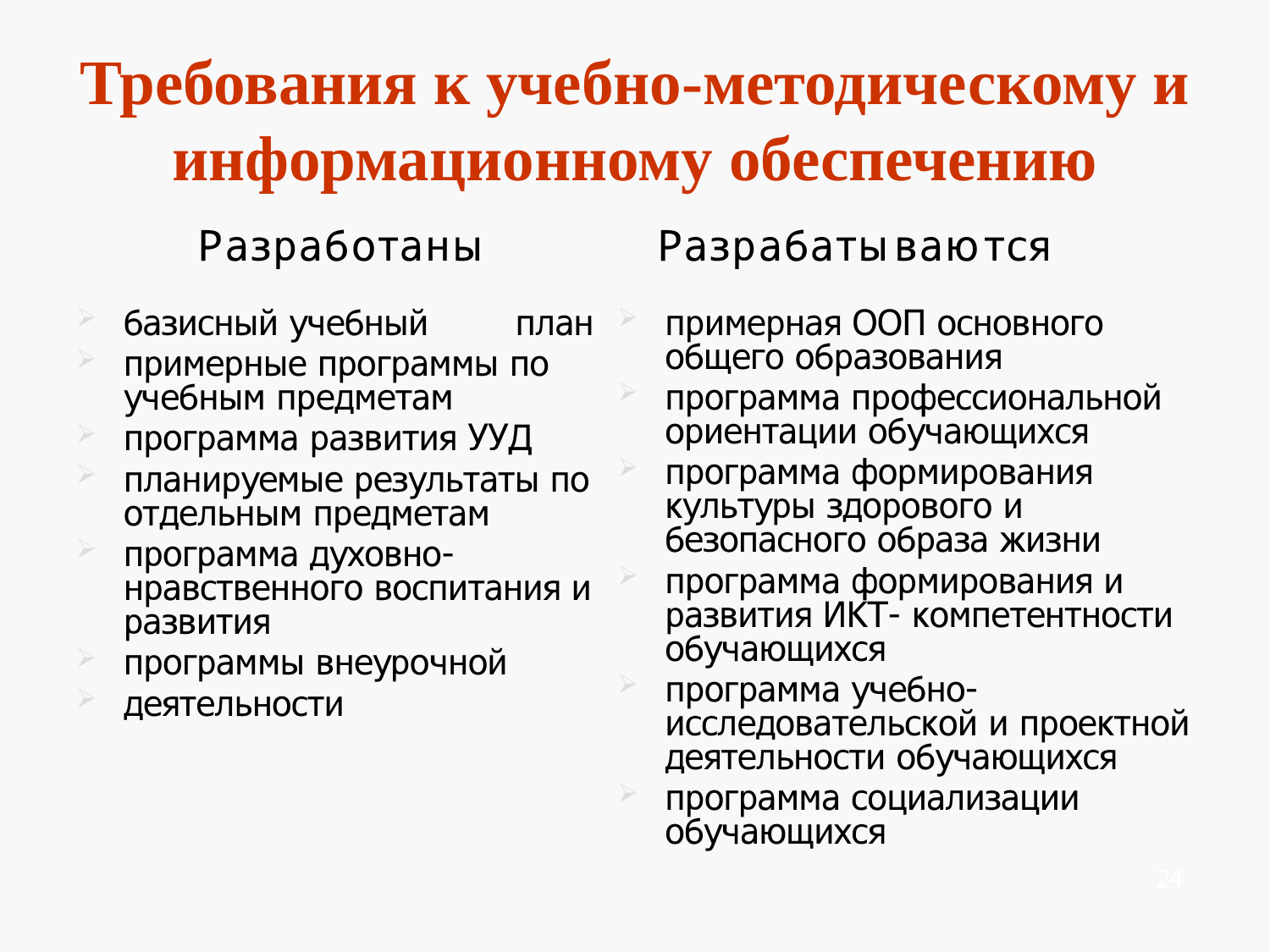

# Требования к учебно-методическому и информационному обеспечению
Разработаны
Разрабатываются
базисный учебный	 план
примерные программы по учебным предметам
программа развития УУД
планируемые результаты по отдельным предметам
программа духовно-нравственного воспитания и развития
программы внеурочной
деятельности

примерная ООП основного общего образования
программа профессиональной ориентации обучающихся
программа формирования культуры здорового и безопасного образа жизни
программа формирования и развития ИКТ- компетентности обучающихся
программа учебно-исследовательской и проектной деятельности обучающихся
программа социализации обучающихся

24